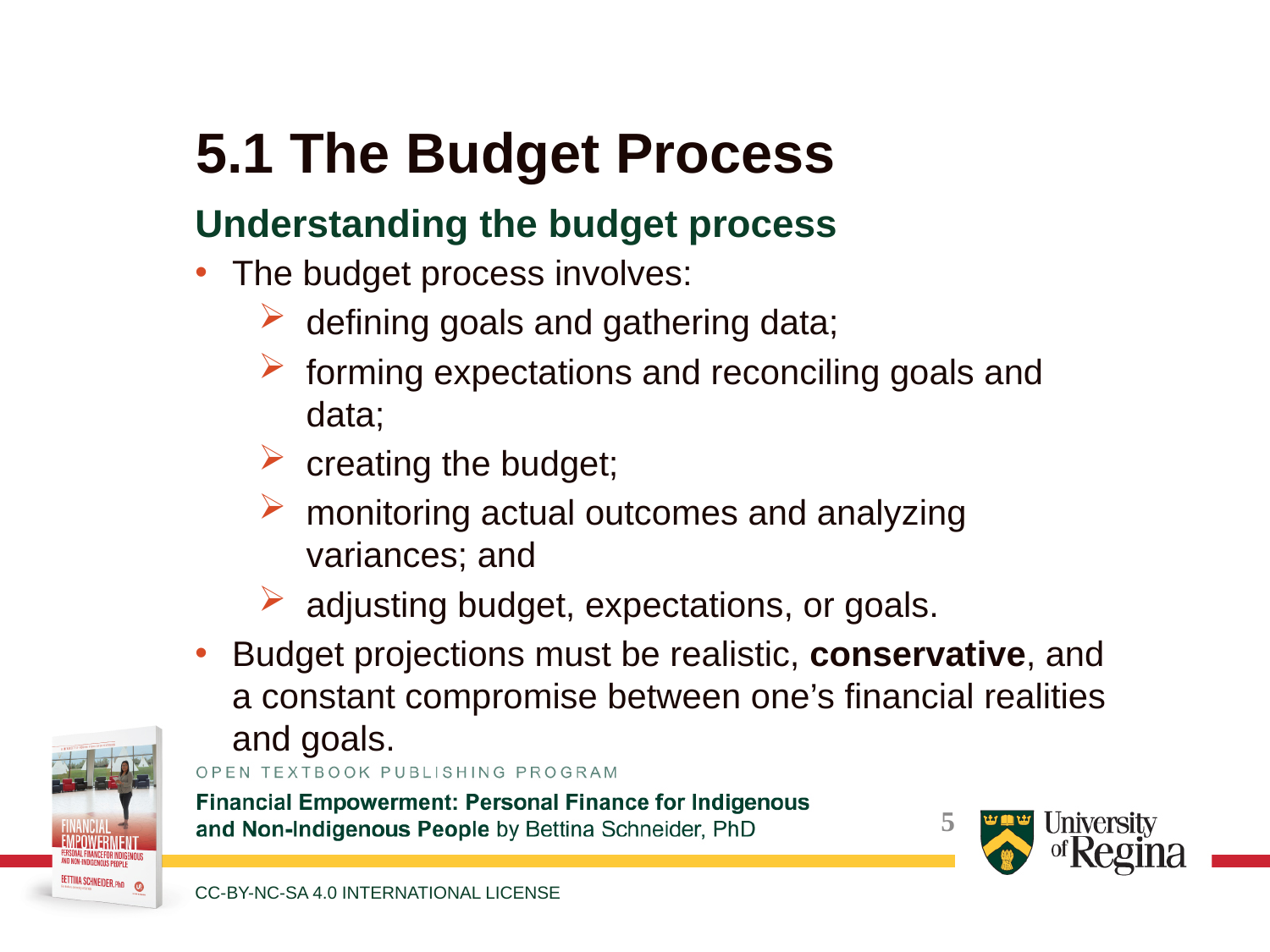

# 5.1 The Budget Process
Understanding the budget process
The budget process involves:
defining goals and gathering data;
forming expectations and reconciling goals and data;
creating the budget;
monitoring actual outcomes and analyzing variances; and
adjusting budget, expectations, or goals.
Budget projections must be realistic, conservative, and a constant compromise between one’s financial realities and goals.

CC-BY-NC-SA 4.0 INTERNATIONAL LICENSE